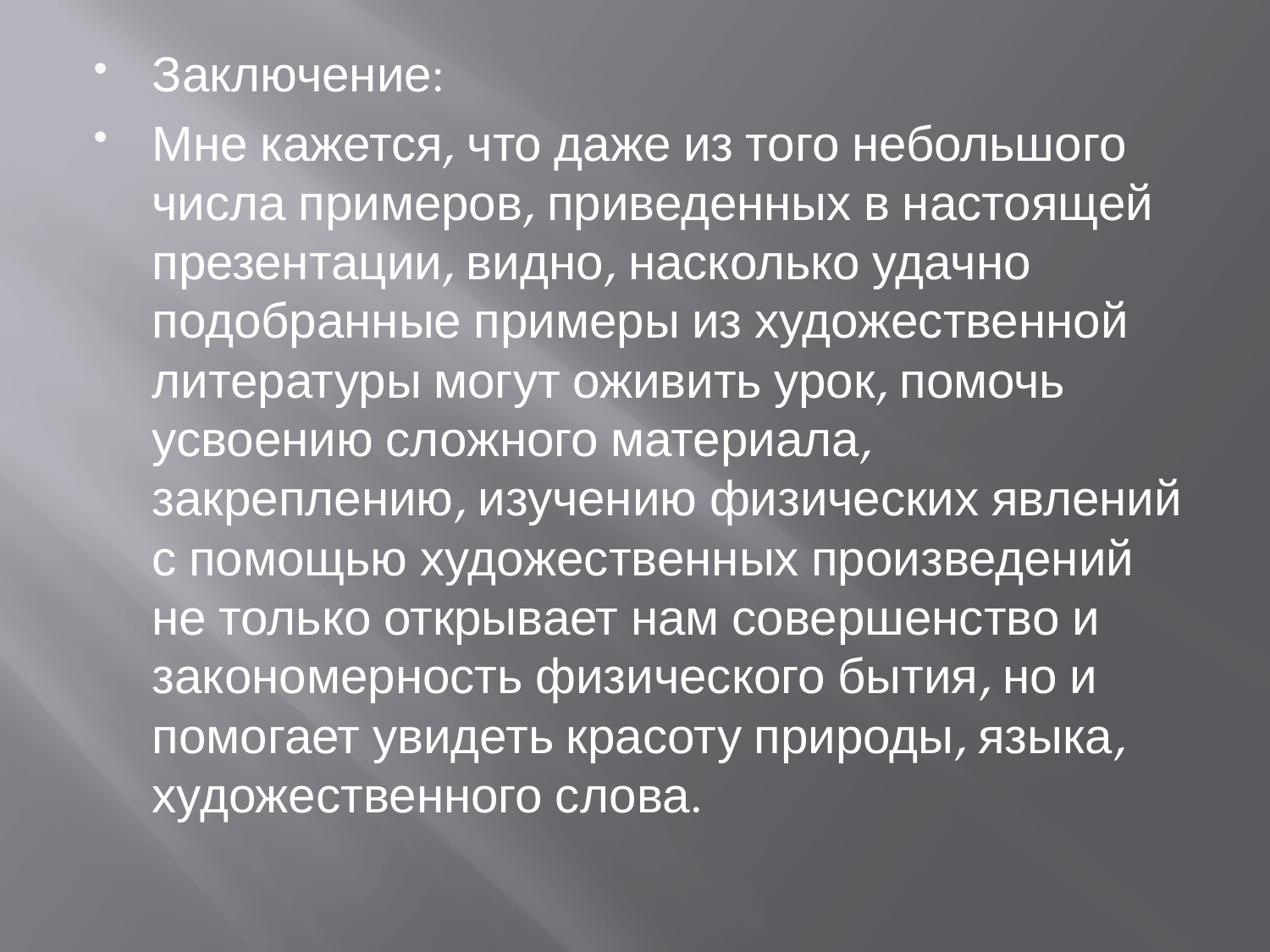

Заключение:
Мне кажется, что даже из того небольшого числа примеров, приведенных в настоящей презентации, видно, насколько удачно подобранные примеры из художественной литературы могут оживить урок, помочь усвоению сложного материала, закреплению, изучению физических явлений с помощью художественных произведений не только открывает нам совершенство и закономерность физического бытия, но и помогает увидеть красоту природы, языка, художественного слова.